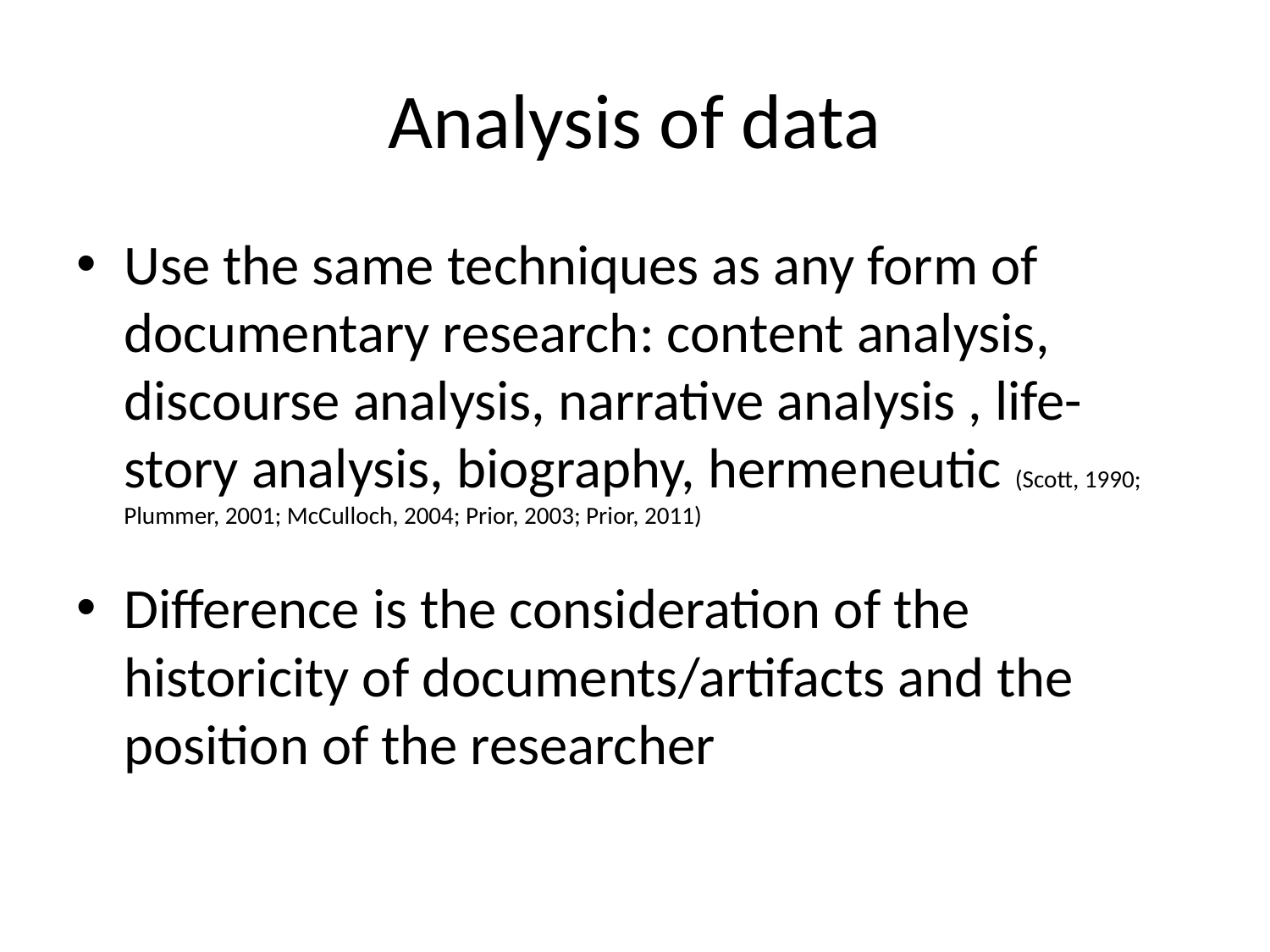

# Analysis of data
Use the same techniques as any form of documentary research: content analysis, discourse analysis, narrative analysis , life-story analysis, biography, hermeneutic (Scott, 1990; Plummer, 2001; McCulloch, 2004; Prior, 2003; Prior, 2011)
Difference is the consideration of the historicity of documents/artifacts and the position of the researcher